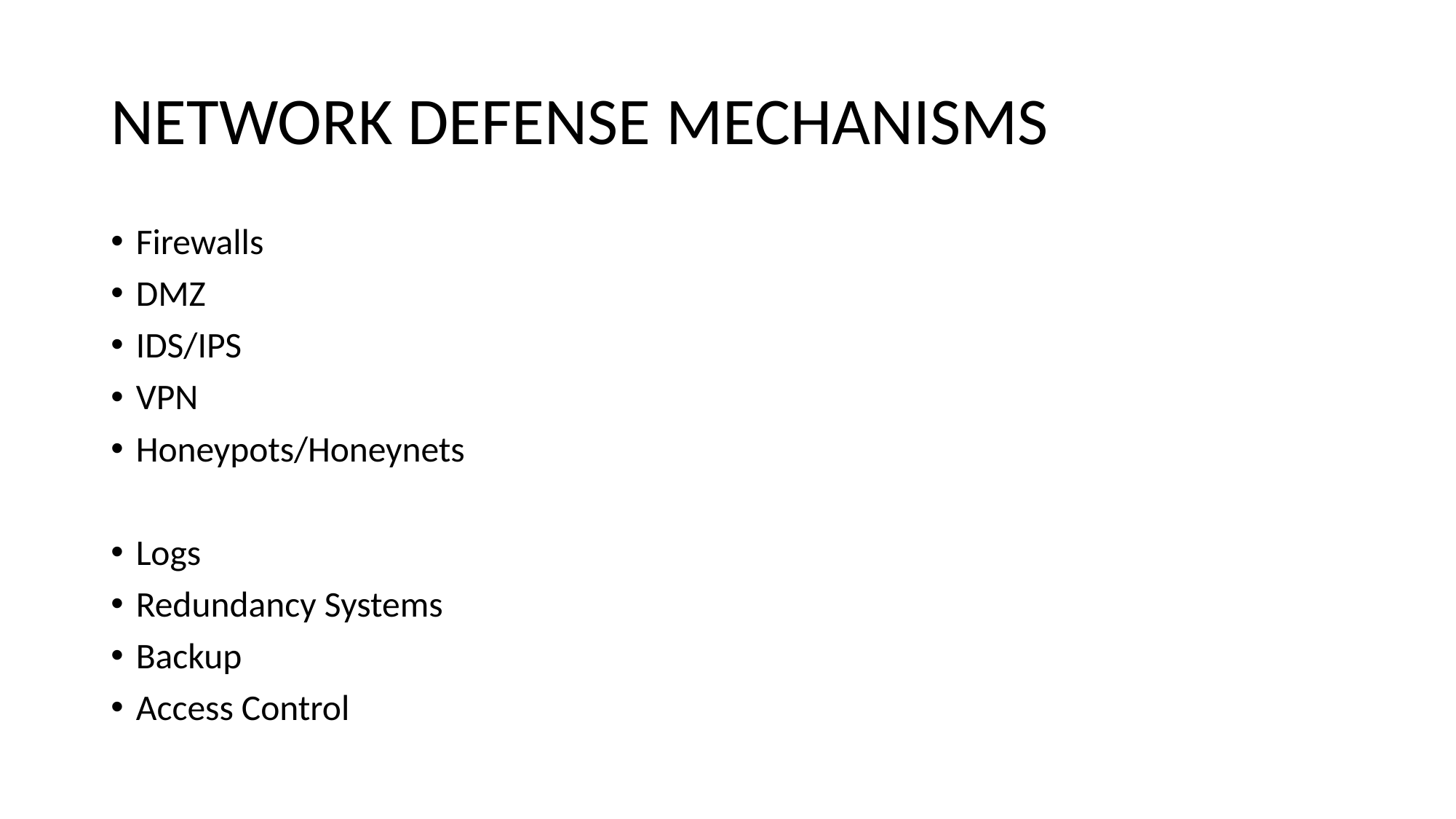

# NETWORK DEFENSE MECHANISMS
Firewalls
DMZ
IDS/IPS
VPN
Honeypots/Honeynets

Logs
Redundancy Systems
Backup
Access Control